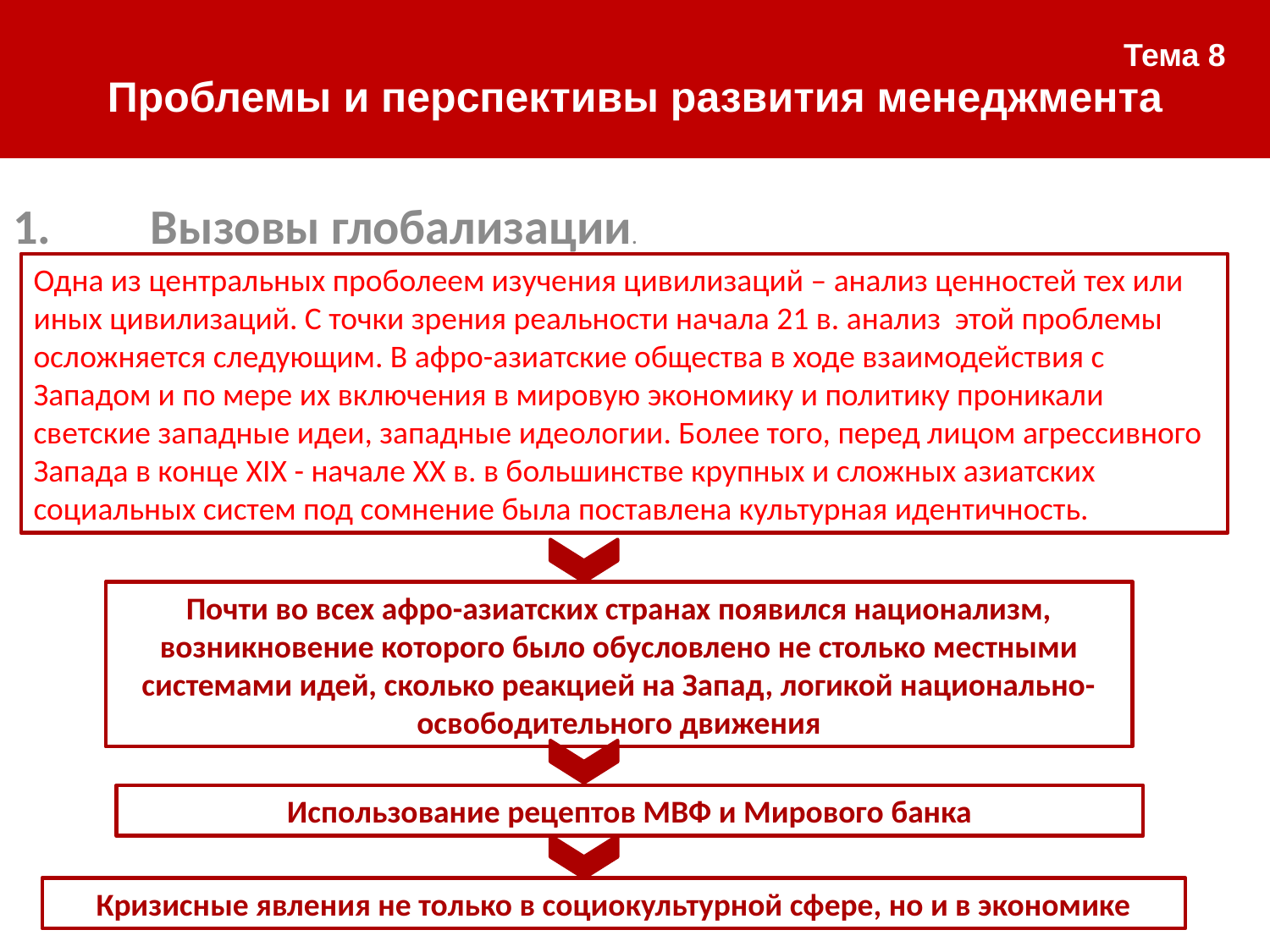

| Тема 8 Проблемы и перспективы развития менеджмента |
| --- |
#
Вызовы глобализации.

Одна из центральных проболеем изучения цивилизаций – анализ ценностей тех или иных цивилизаций. С точки зрения реальности начала 21 в. анализ  этой проблемы осложняется следующим. В афро-азиатские общества в ходе взаимодействия с Западом и по мере их включения в мировую экономику и политику проникали светские западные идеи, западные идеологии. Более того, перед лицом агрессивного Запада в конце XIX - начале XX в. в большинстве крупных и сложных азиатских социальных систем под сомнение была поставлена культурная идентичность.

Почти во всех афро-азиатских странах появился национализм, возникновение которого было обусловлено не столько местными системами идей, сколько реакцией на Запад, логикой национально-освободительного движения

Использование рецептов МВФ и Мирового банка

Кризисные явления не только в социокультурной сфере, но и в экономике